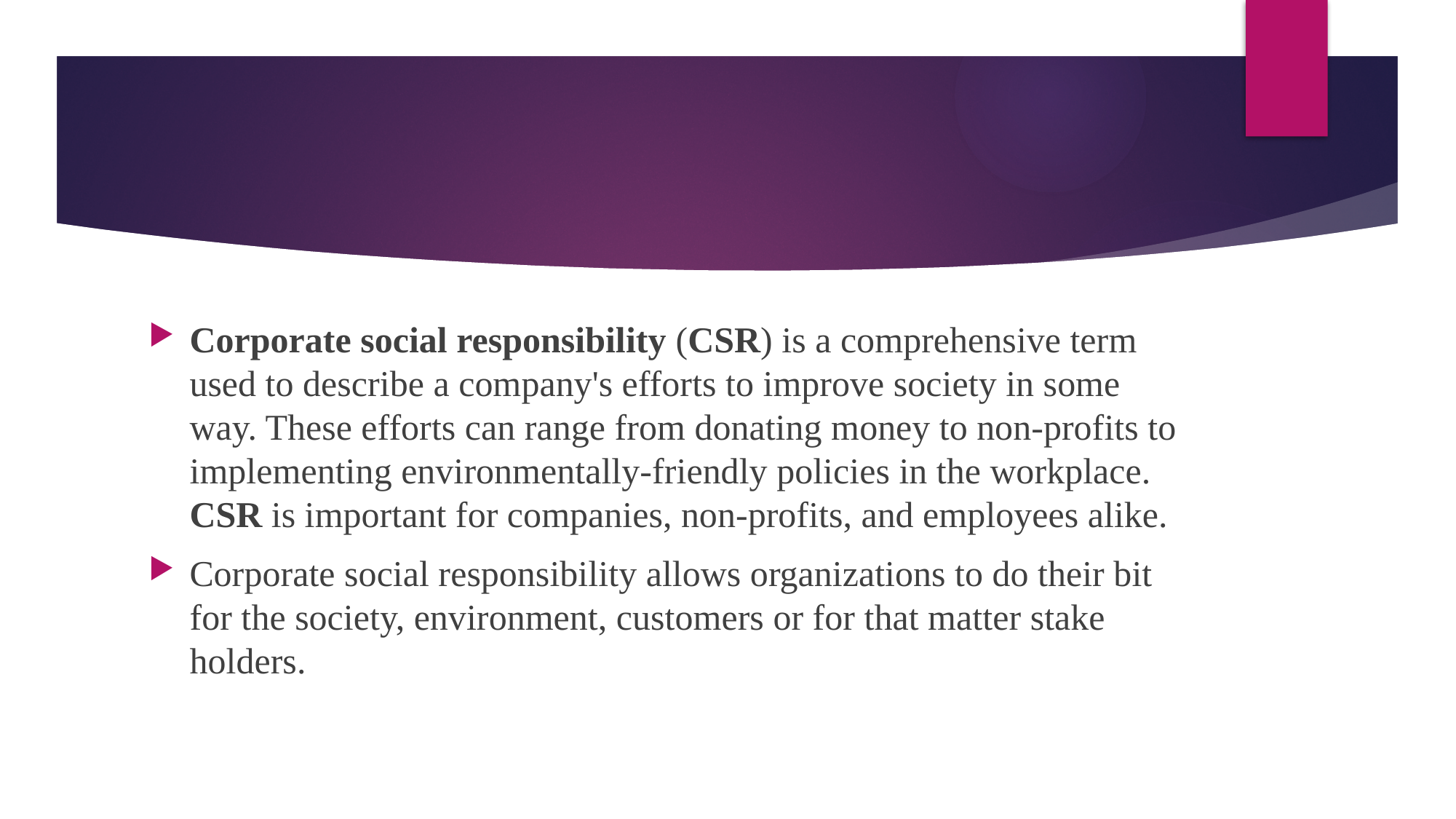

Corporate social responsibility (CSR) is a comprehensive term used to describe a company's efforts to improve society in some way. These efforts can range from donating money to non-profits to implementing environmentally-friendly policies in the workplace. CSR is important for companies, non-profits, and employees alike.
Corporate social responsibility allows organizations to do their bit for the society, environment, customers or for that matter stake holders.